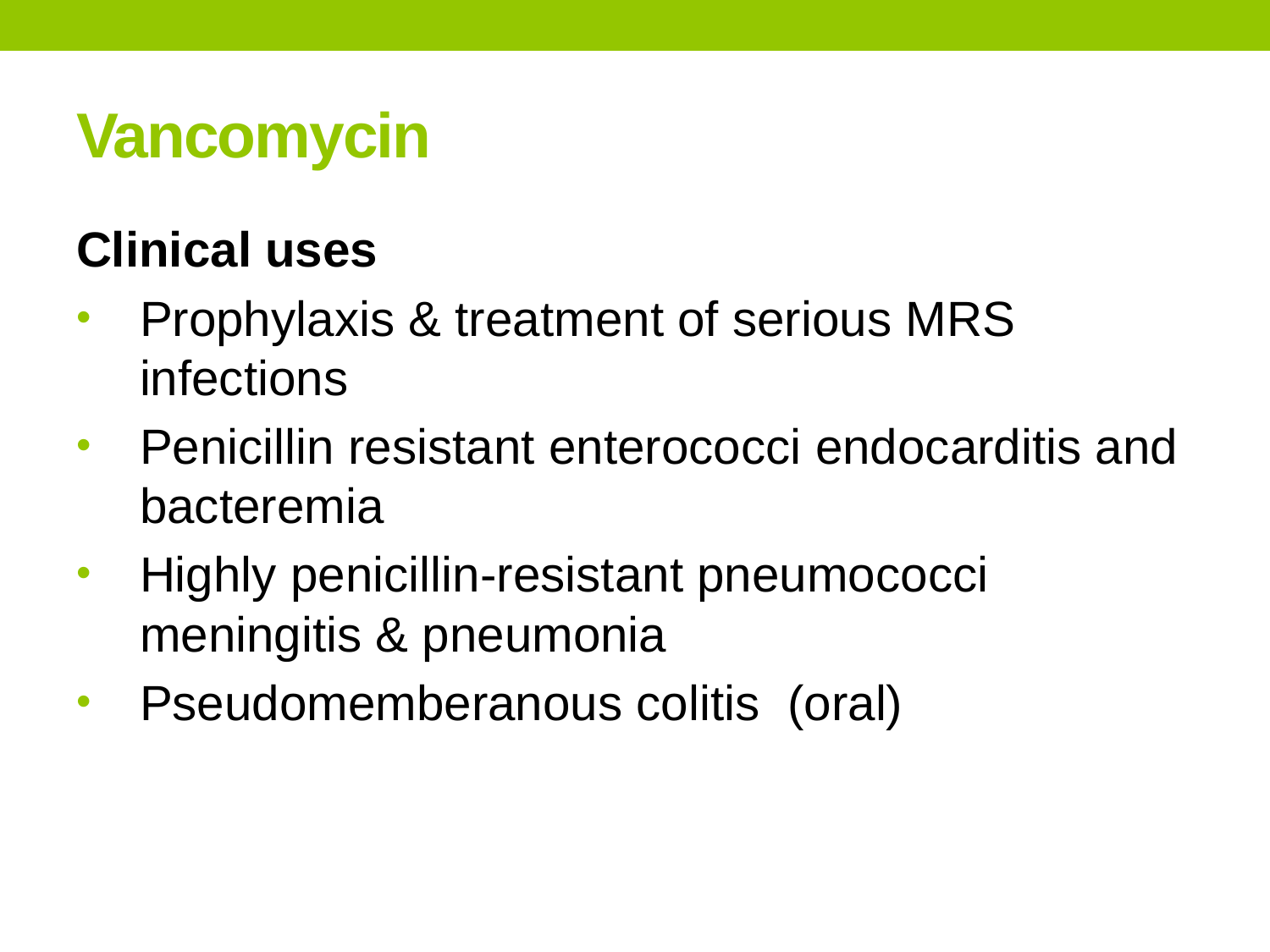

# Vancomycin
Clinical uses
Prophylaxis & treatment of serious MRS infections
Penicillin resistant enterococci endocarditis and bacteremia
Highly penicillin-resistant pneumococci meningitis & pneumonia
Pseudomemberanous colitis  (oral)